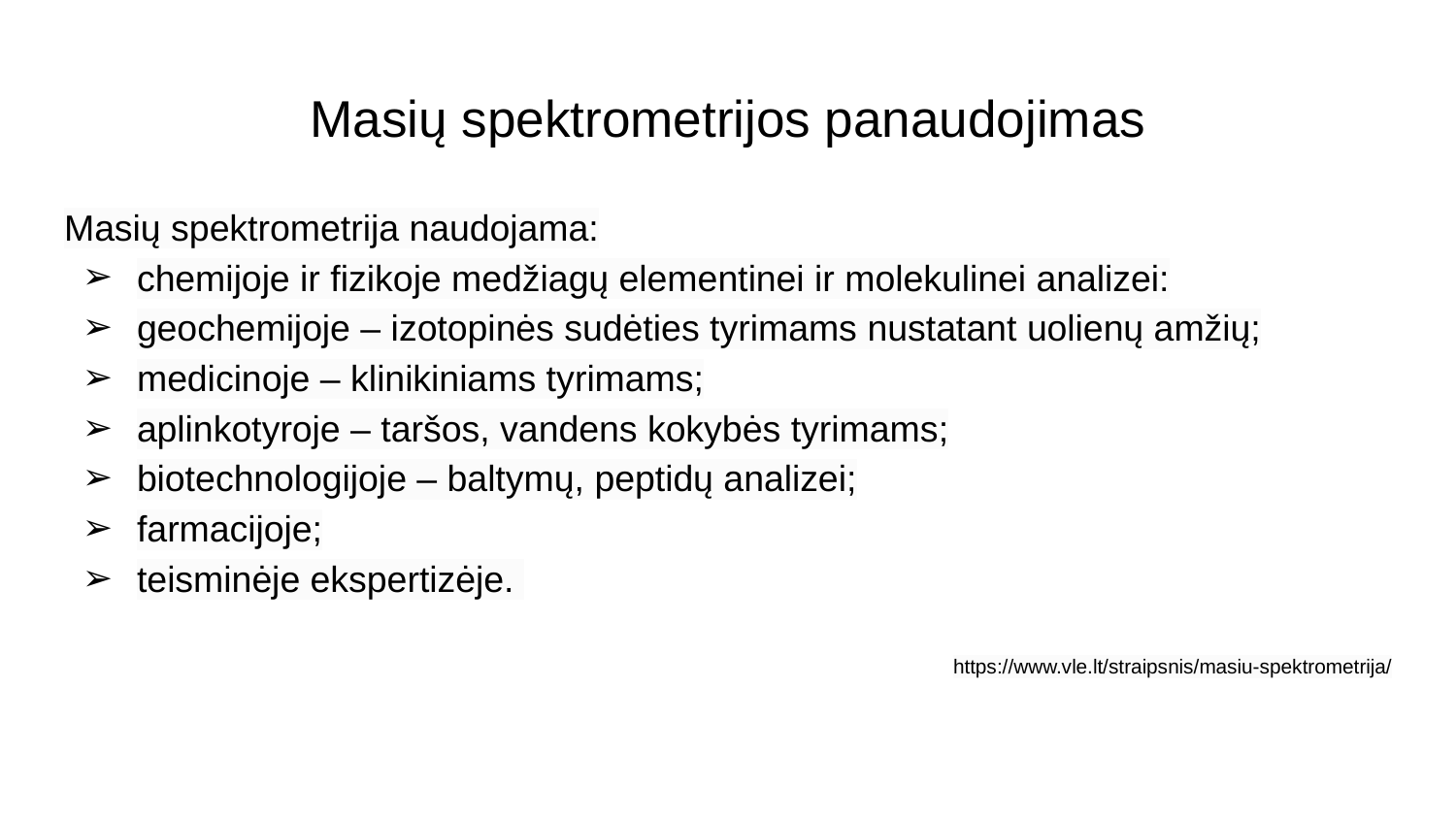

# Masių spektrometrijos panaudojimas
Masių spektrometrija naudojama:
chemijoje ir fizikoje medžiagų elementinei ir molekulinei analizei:
geochemijoje – izotopinės sudėties tyrimams nustatant uolienų amžių;
medicinoje – klinikiniams tyrimams;
aplinkotyroje – taršos, vandens kokybės tyrimams;
biotechnologijoje – baltymų, peptidų analizei;
farmacijoje;
teisminėje ekspertizėje.

https://www.vle.lt/straipsnis/masiu-spektrometrija/